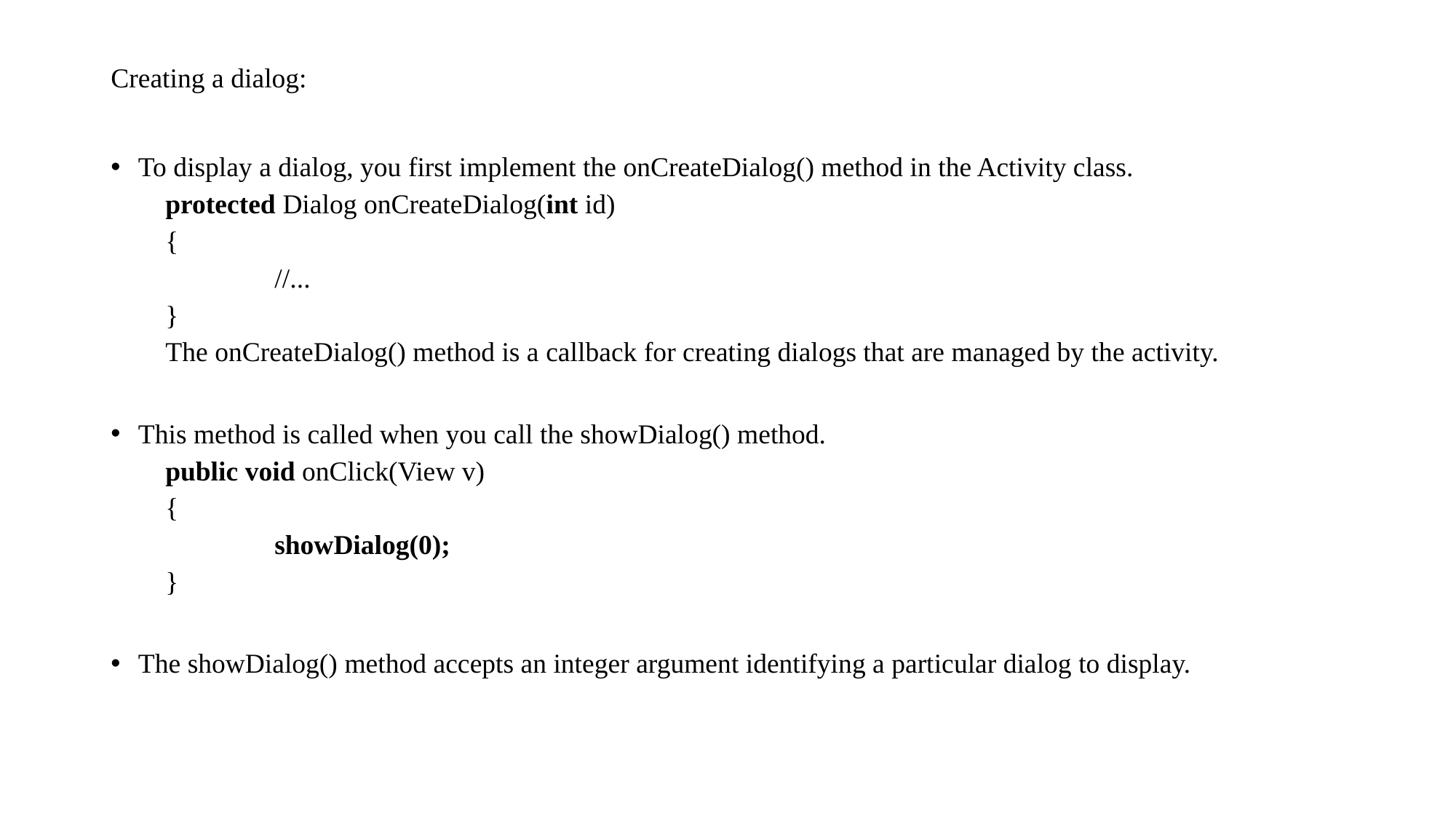

Creating a dialog:

To display a dialog, you first implement the onCreateDialog() method in the Activity class.
protected Dialog onCreateDialog(int id)
{
	//...
}
The onCreateDialog() method is a callback for creating dialogs that are managed by the activity.

This method is called when you call the showDialog() method.
public void onClick(View v)
{
	showDialog(0);
}

The showDialog() method accepts an integer argument identifying a particular dialog to display.